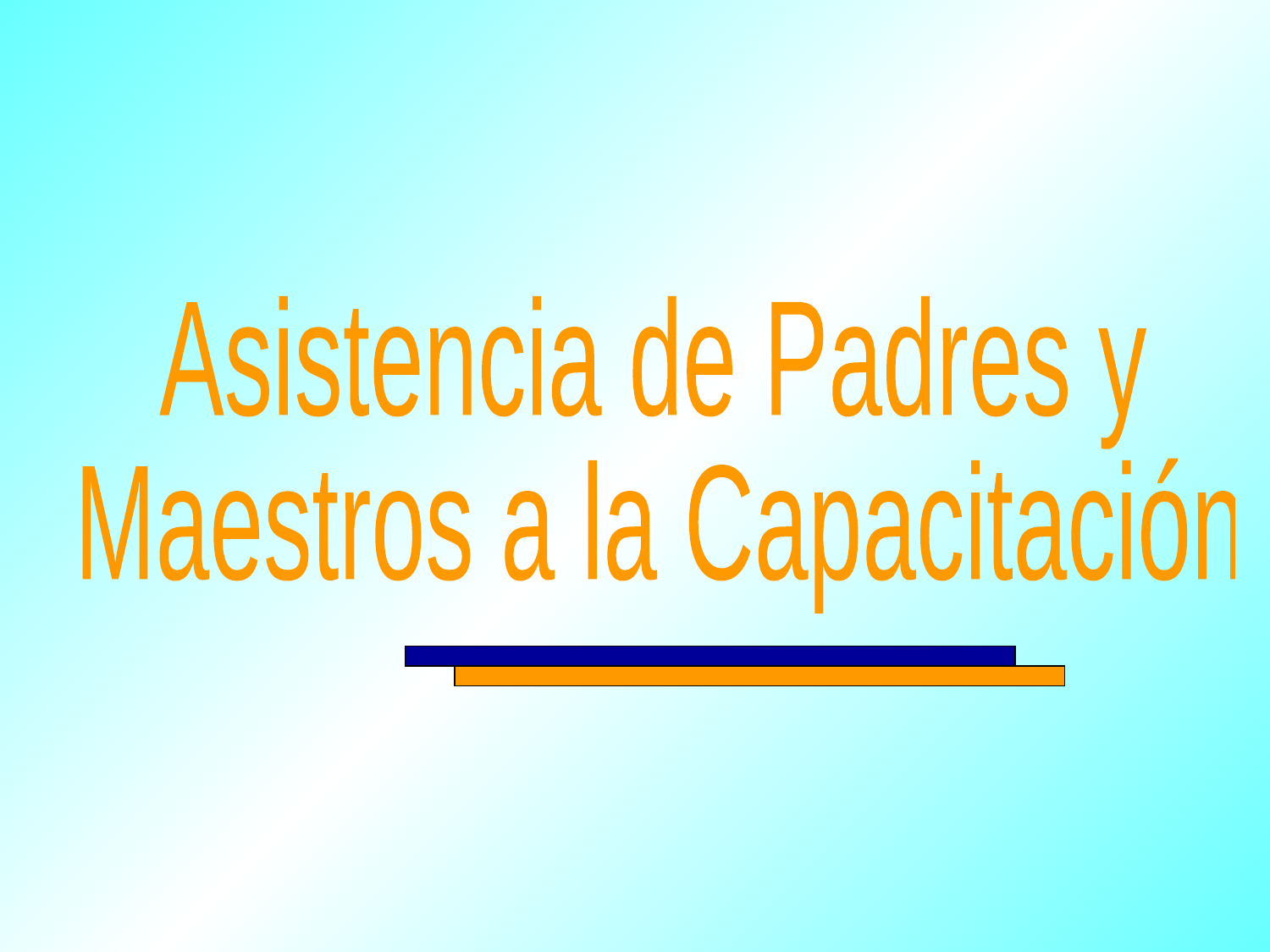

Asistencia de Padres y
Maestros a la Capacitación